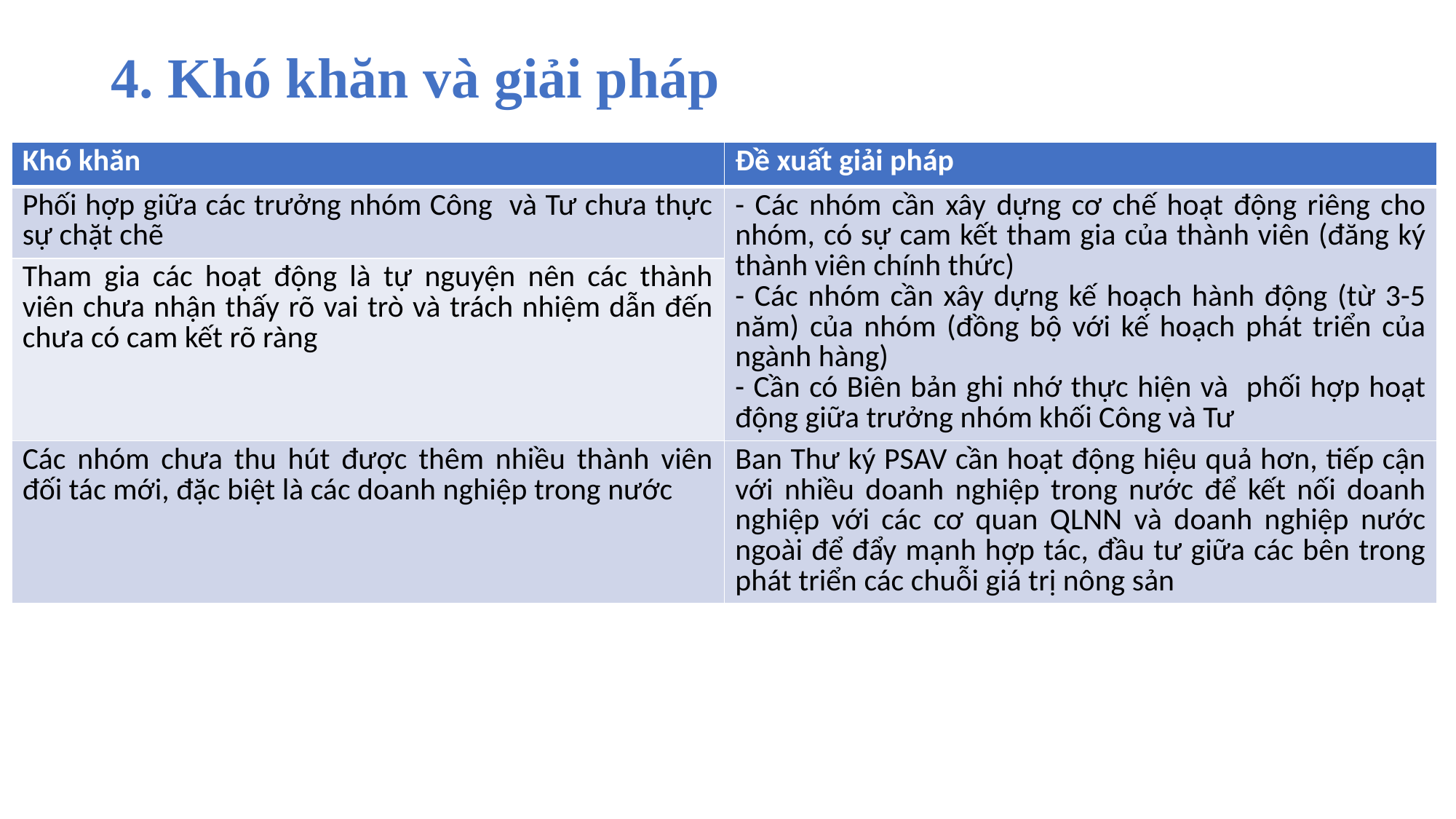

# 4. Khó khăn và giải pháp
| Khó khăn | Đề xuất giải pháp |
| --- | --- |
| Phối hợp giữa các trưởng nhóm Công và Tư chưa thực sự chặt chẽ | - Các nhóm cần xây dựng cơ chế hoạt động riêng cho nhóm, có sự cam kết tham gia của thành viên (đăng ký thành viên chính thức) - Các nhóm cần xây dựng kế hoạch hành động (từ 3-5 năm) của nhóm (đồng bộ với kế hoạch phát triển của ngành hàng) - Cần có Biên bản ghi nhớ thực hiện và phối hợp hoạt động giữa trưởng nhóm khối Công và Tư |
| Tham gia các hoạt động là tự nguyện nên các thành viên chưa nhận thấy rõ vai trò và trách nhiệm dẫn đến chưa có cam kết rõ ràng |  |
| Các nhóm chưa thu hút được thêm nhiều thành viên đối tác mới, đặc biệt là các doanh nghiệp trong nước | Ban Thư ký PSAV cần hoạt động hiệu quả hơn, tiếp cận với nhiều doanh nghiệp trong nước để kết nối doanh nghiệp với các cơ quan QLNN và doanh nghiệp nước ngoài để đẩy mạnh hợp tác, đầu tư giữa các bên trong phát triển các chuỗi giá trị nông sản |